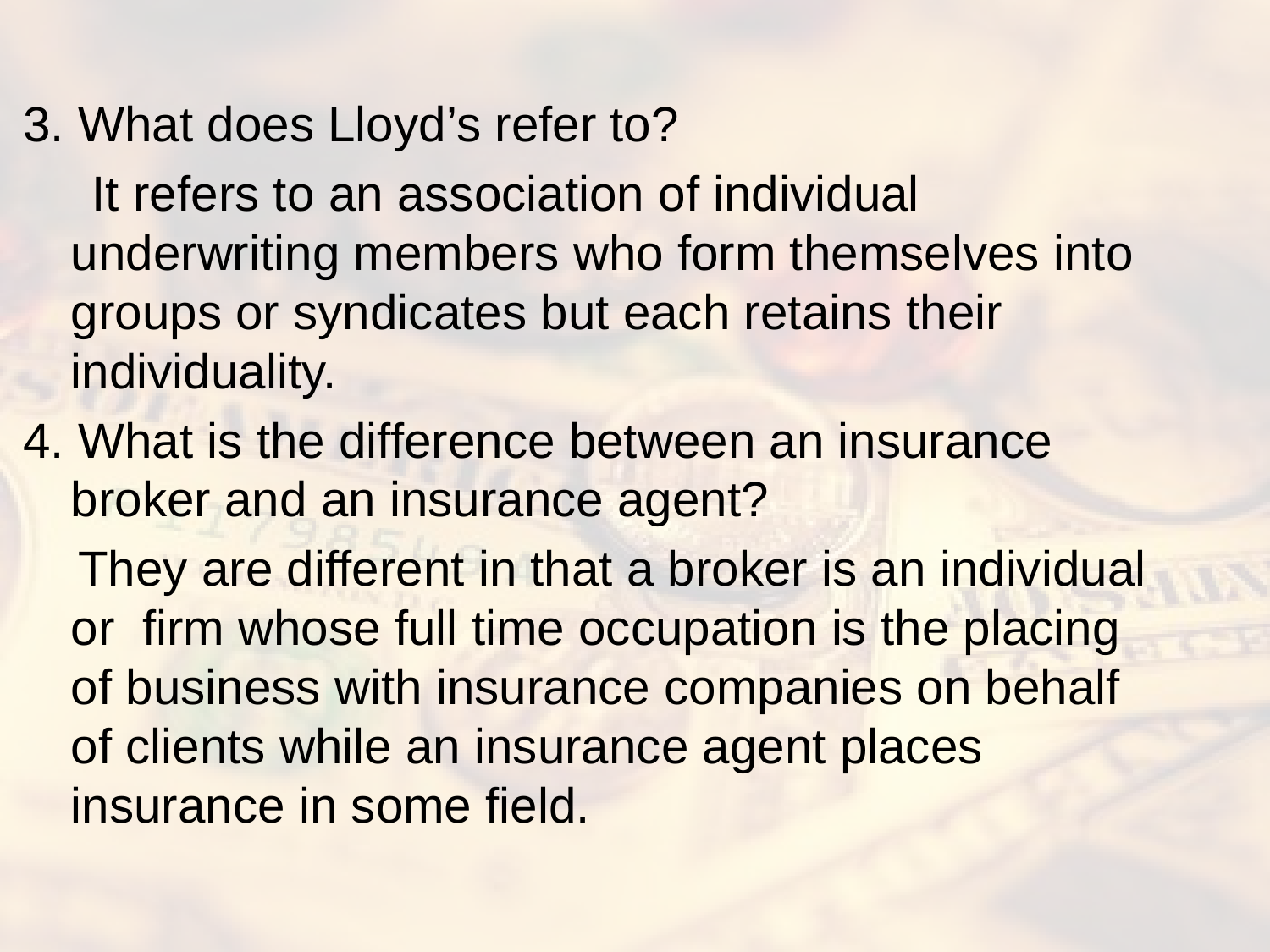

#
3. What does Lloyd’s refer to?
     It refers to an association of individual underwriting members who form themselves into groups or syndicates but each retains their individuality.
4. What is the difference between an insurance broker and an insurance agent?
    They are different in that a broker is an individual or  firm whose full time occupation is the placing of business with insurance companies on behalf of clients while an insurance agent places insurance in some field.